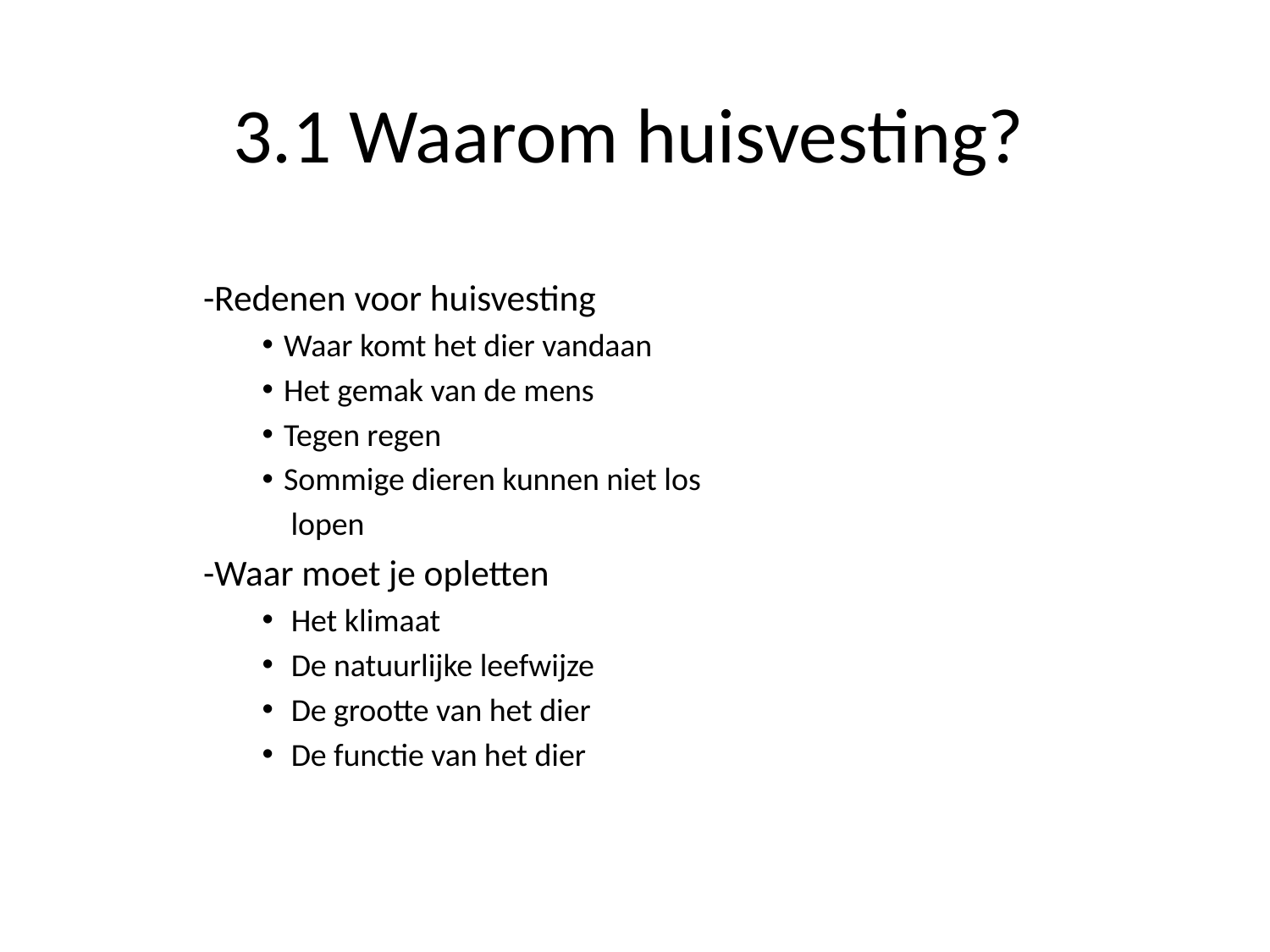

# 3.1 Waarom huisvesting?
-Redenen voor huisvesting
  Waar komt het dier vandaan
  Het gemak van de mens
  Tegen regen
  Sommige dieren kunnen niet los
    lopen
-Waar moet je opletten
   Het klimaat
   De natuurlijke leefwijze
   De grootte van het dier
   De functie van het dier